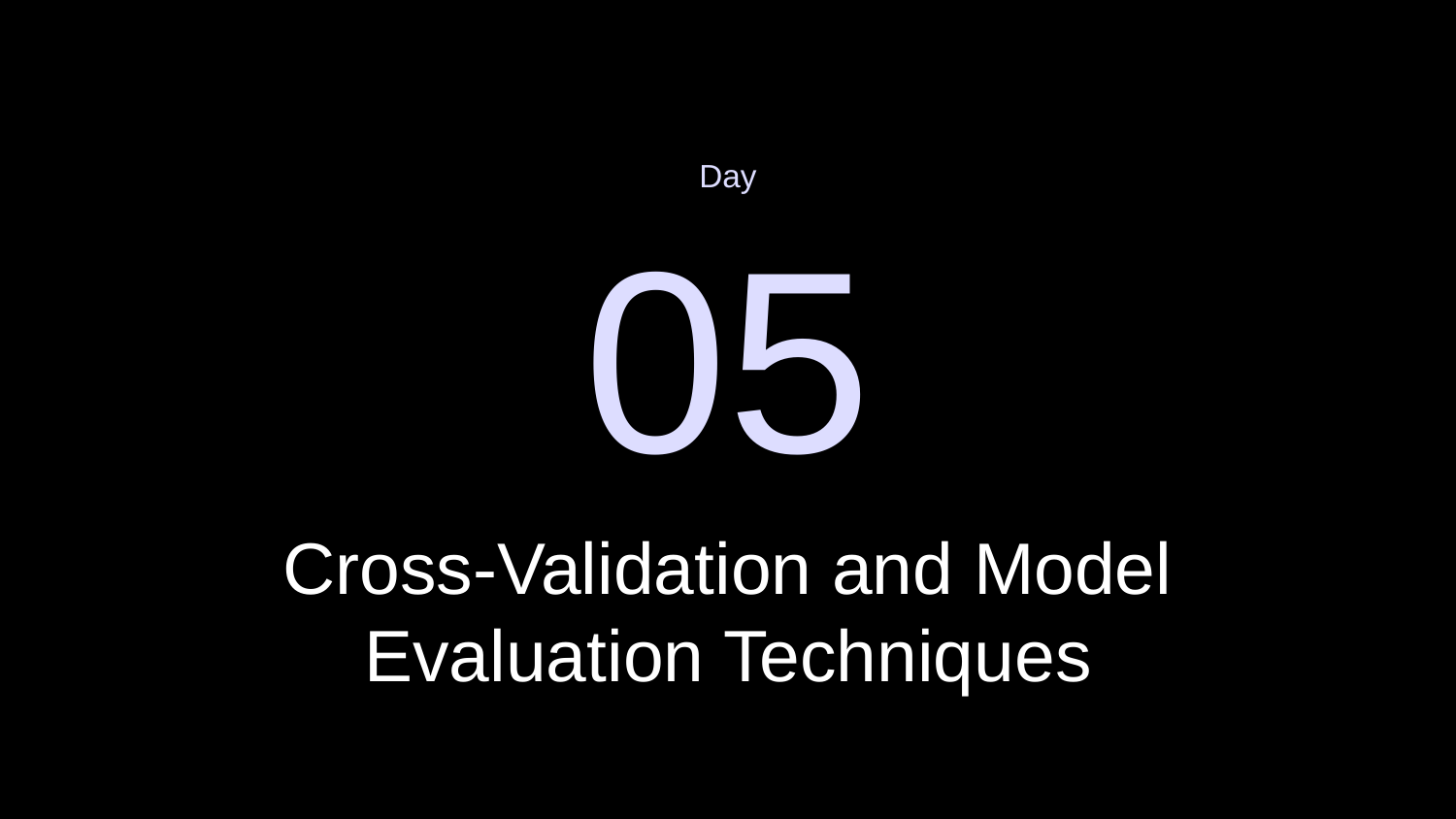

Day
05
# Cross-Validation and Model Evaluation Techniques